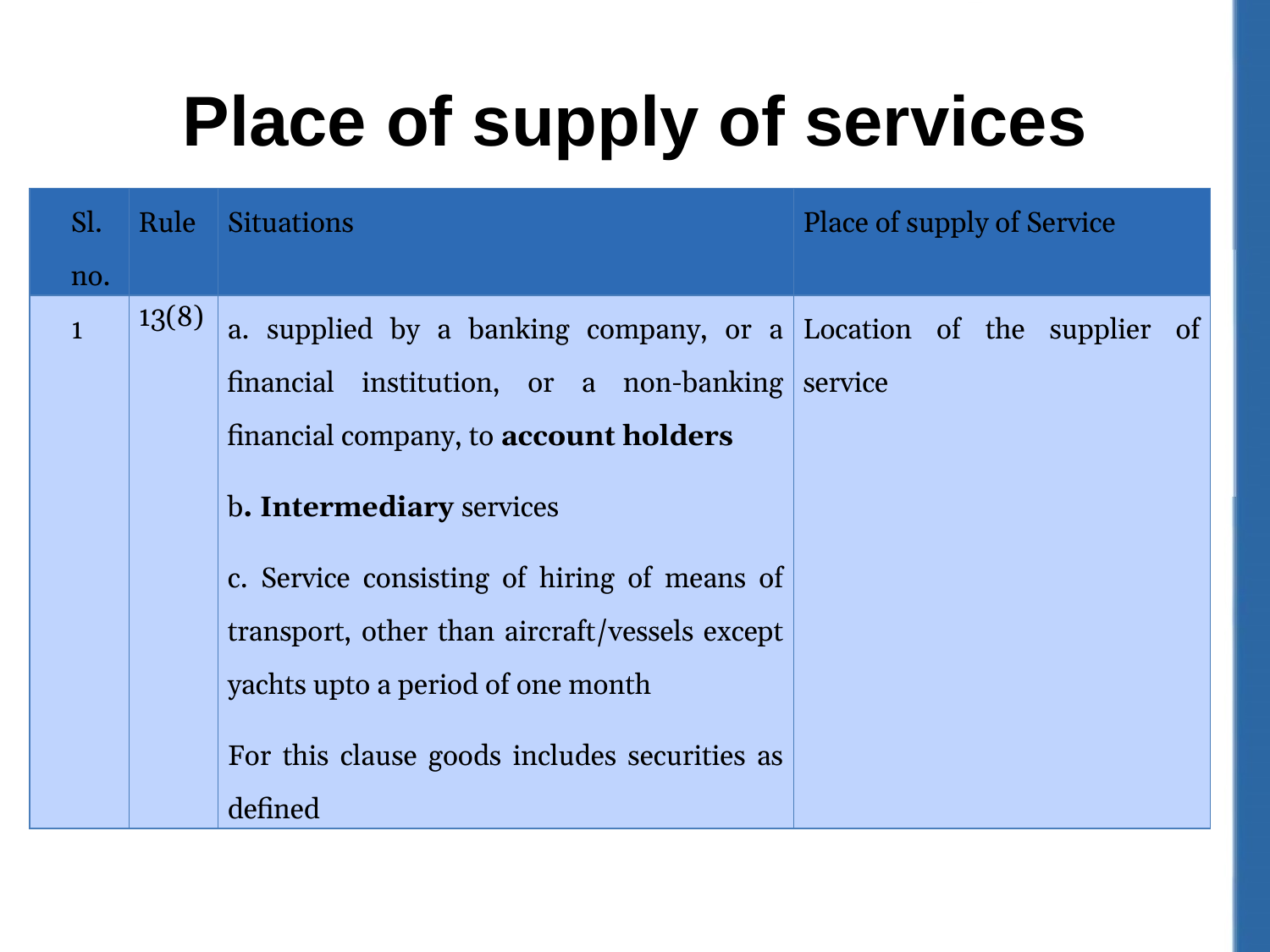

# Place of supply of services
| Sl. no. | Rule | Situations | Place of supply of Service |
| --- | --- | --- | --- |
| 1 | 13(8) | a. supplied by a banking company, or a financial institution, or a non-banking financial company, to account holders b. Intermediary services c. Service consisting of hiring of means of transport, other than aircraft/vessels except yachts upto a period of one month For this clause goods includes securities as defined | Location of the supplier of service |